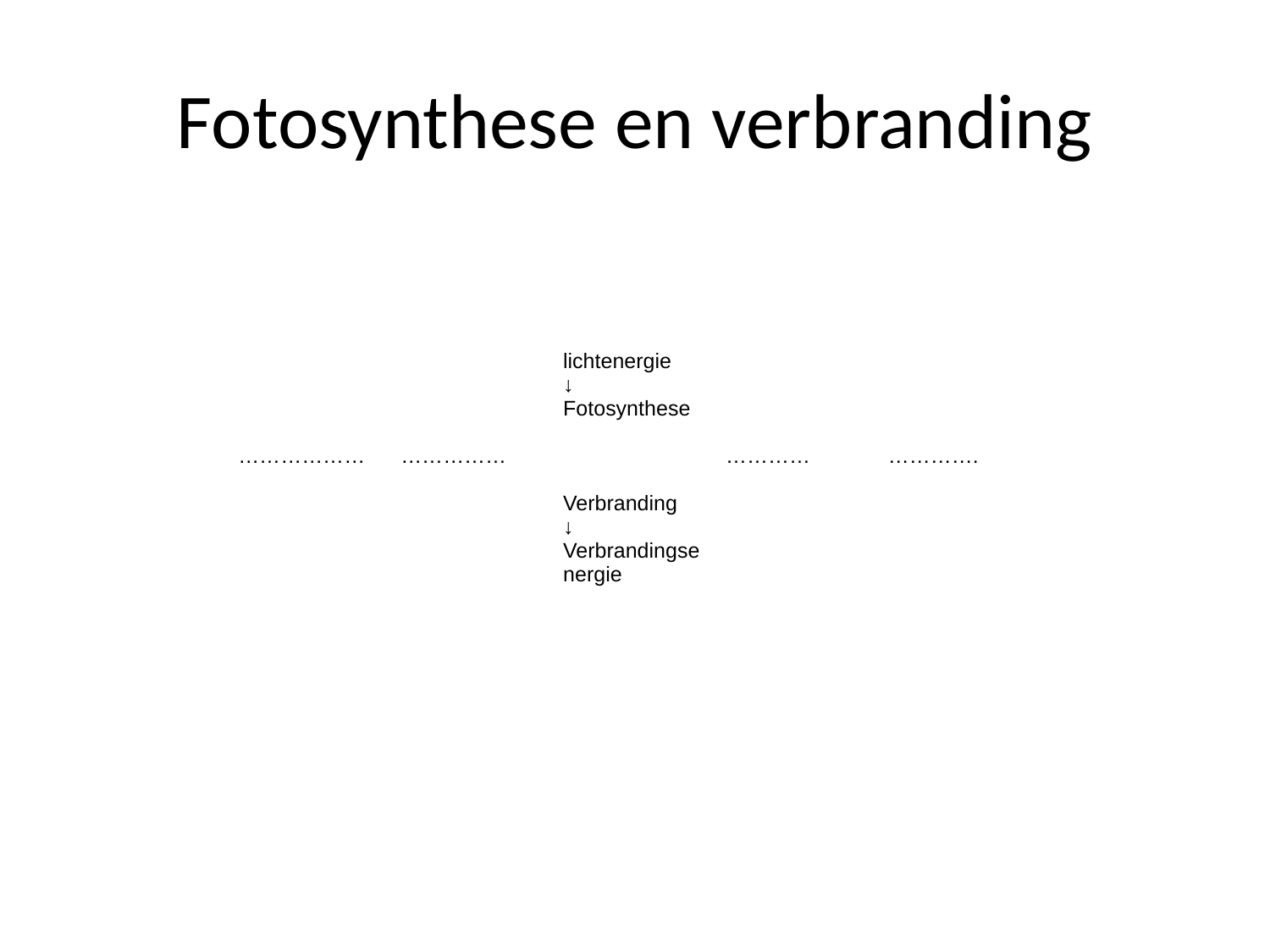

# Fotosynthese en verbranding
|  |  | lichtenergie |  |  |
| --- | --- | --- | --- | --- |
|  |  | ↓ |  |  |
|  |  | Fotosynthese |  |  |
| ……………… | …………… |  | ………… | …………. |
|  |  | Verbranding |  |  |
|  |  | ↓ |  |  |
|  |  | Verbrandingsenergie |  |  |